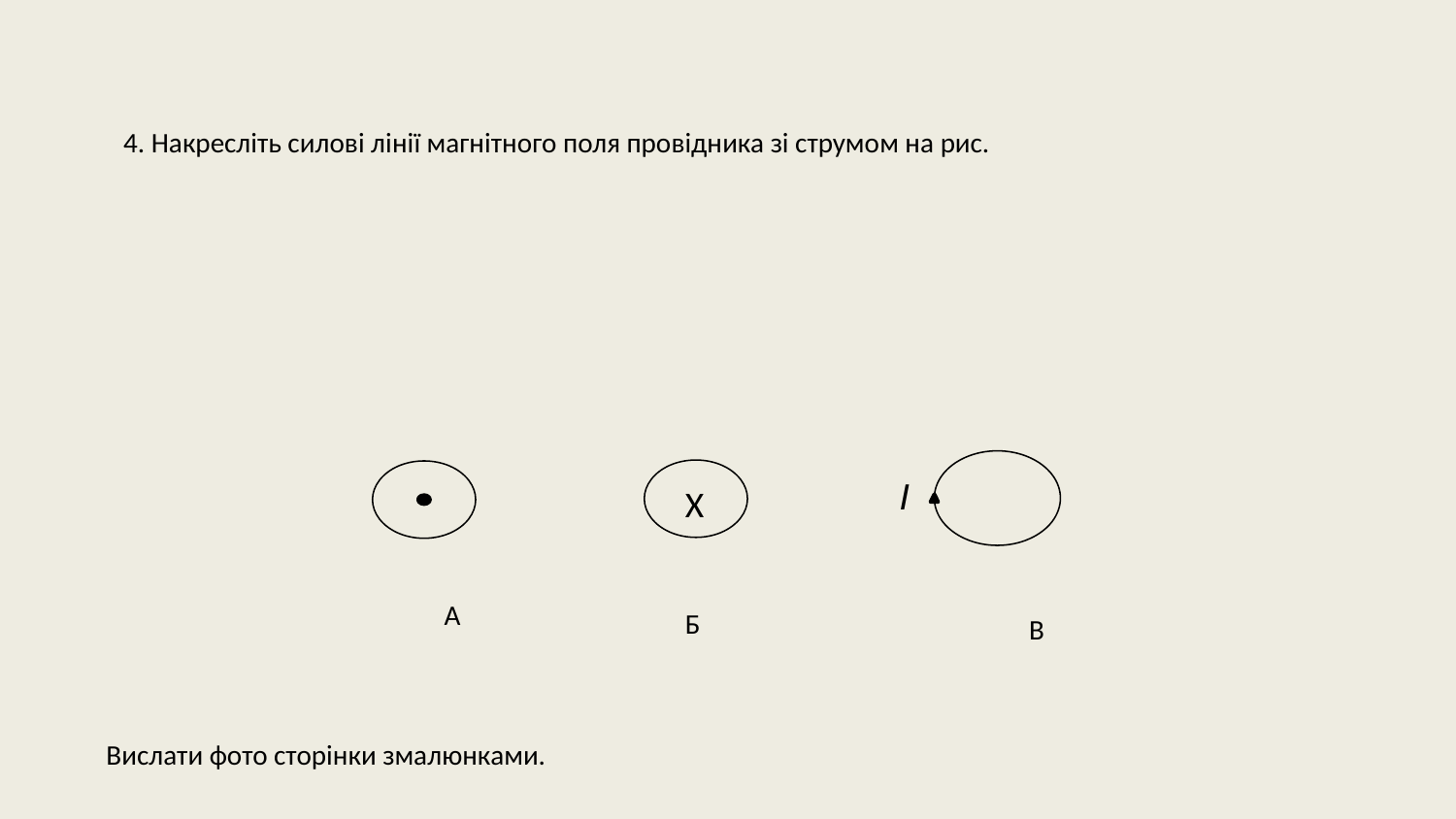

4. Накресліть силові лінії магнітного поля провідника зі струмом на рис.

I
X

А
Б
В
Вислати фото сторінки змалюнками.